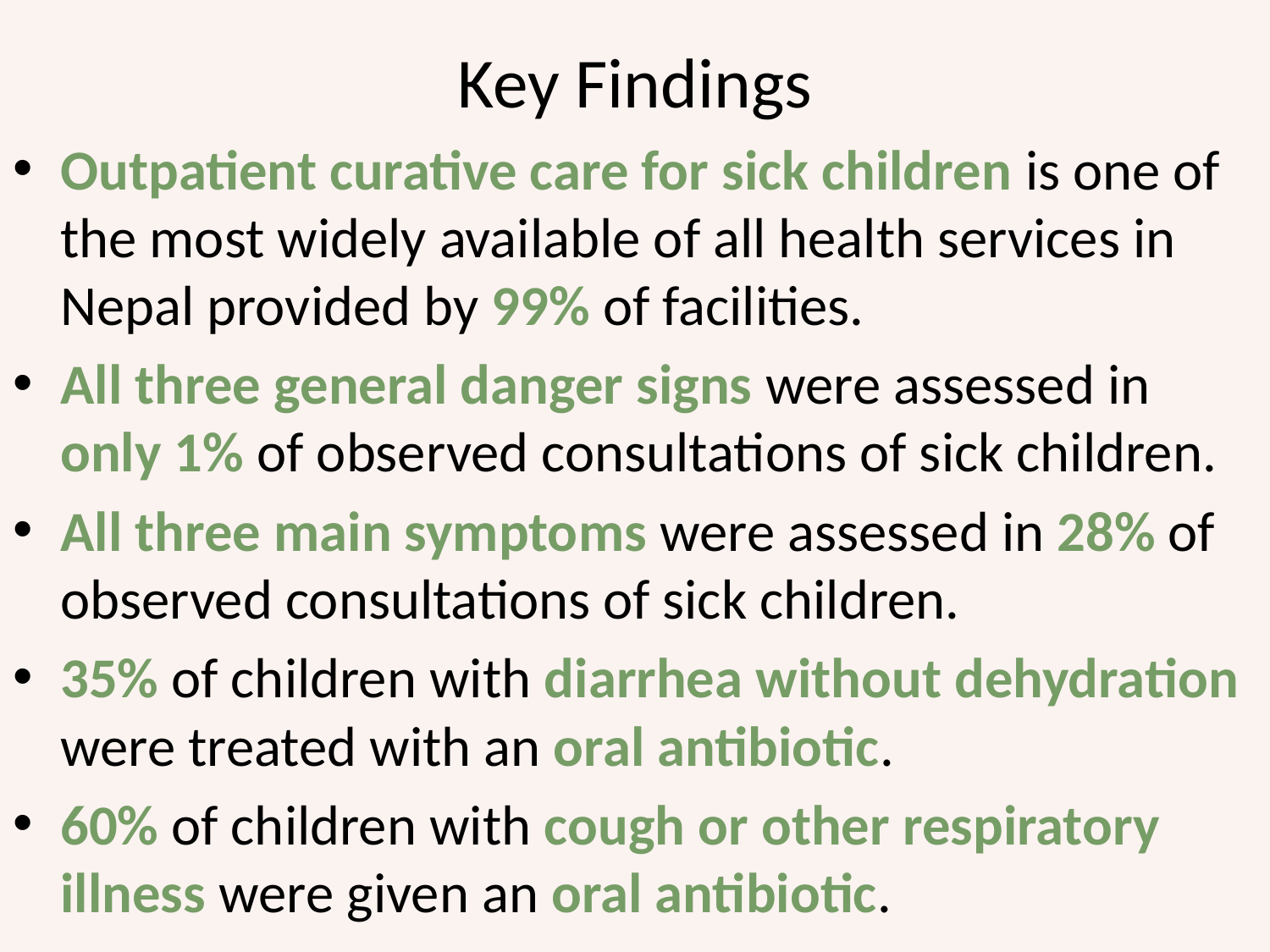

# Key Findings
Outpatient curative care for sick children is one of the most widely available of all health services in Nepal provided by 99% of facilities.
All three general danger signs were assessed in only 1% of observed consultations of sick children.
All three main symptoms were assessed in 28% of observed consultations of sick children.
35% of children with diarrhea without dehydration were treated with an oral antibiotic.
60% of children with cough or other respiratory illness were given an oral antibiotic.